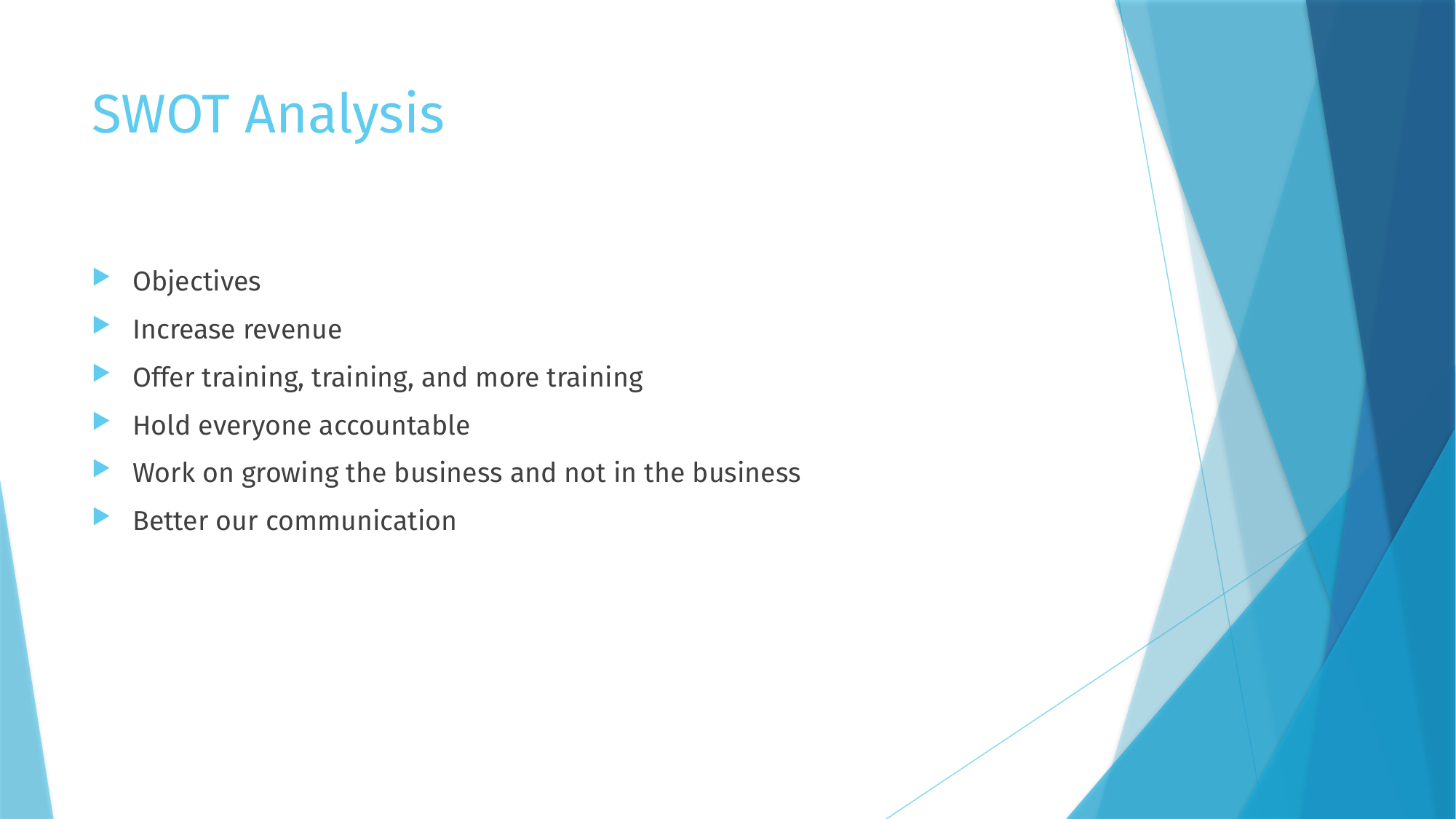

# SWOT Analysis
Objectives
Increase revenue
Offer training, training, and more training
Hold everyone accountable
Work on growing the business and not in the business
Better our communication